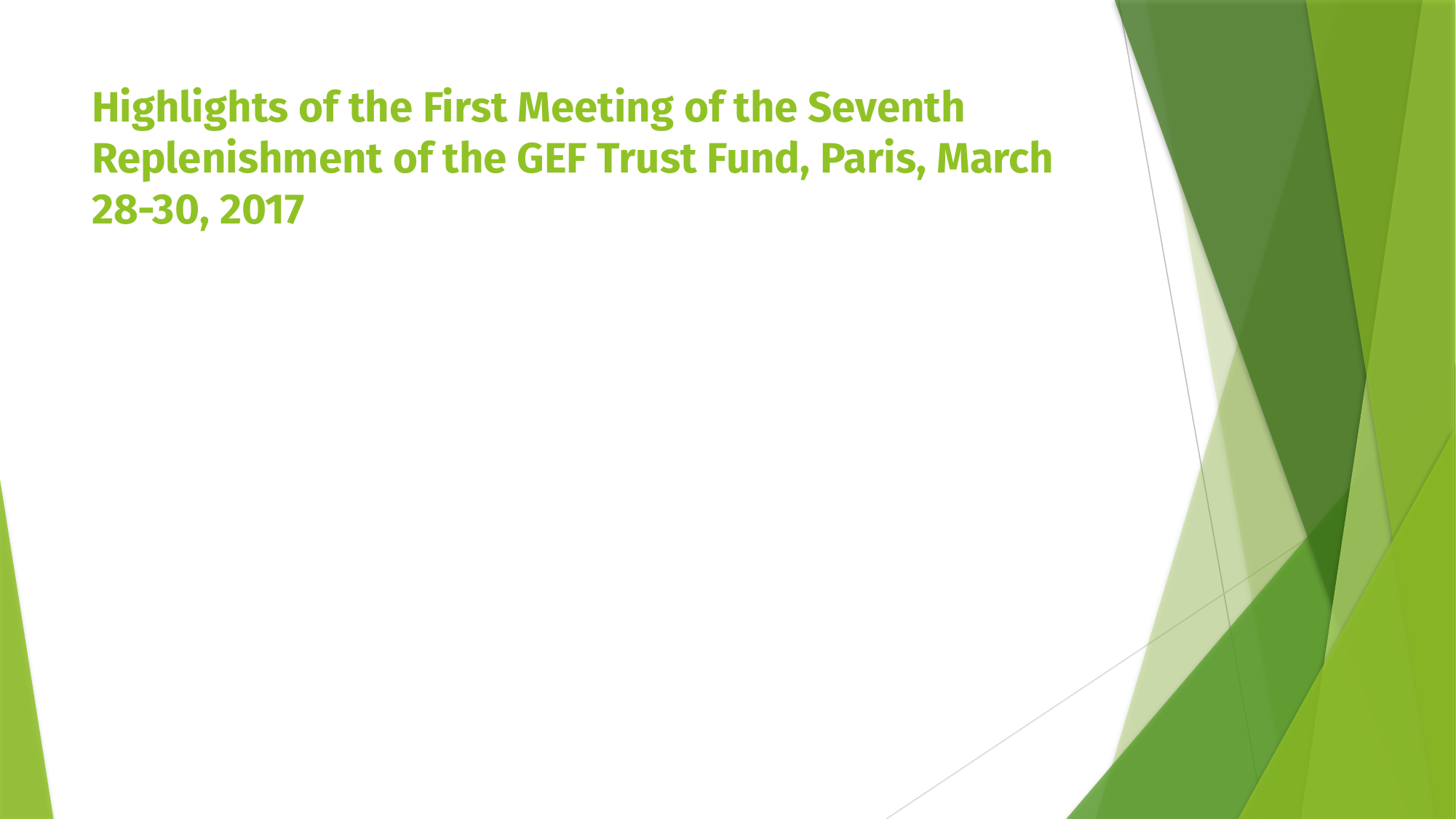

# Highlights of the First Meeting of the Seventh Replenishment of the GEF Trust Fund, Paris, March 28-30, 2017